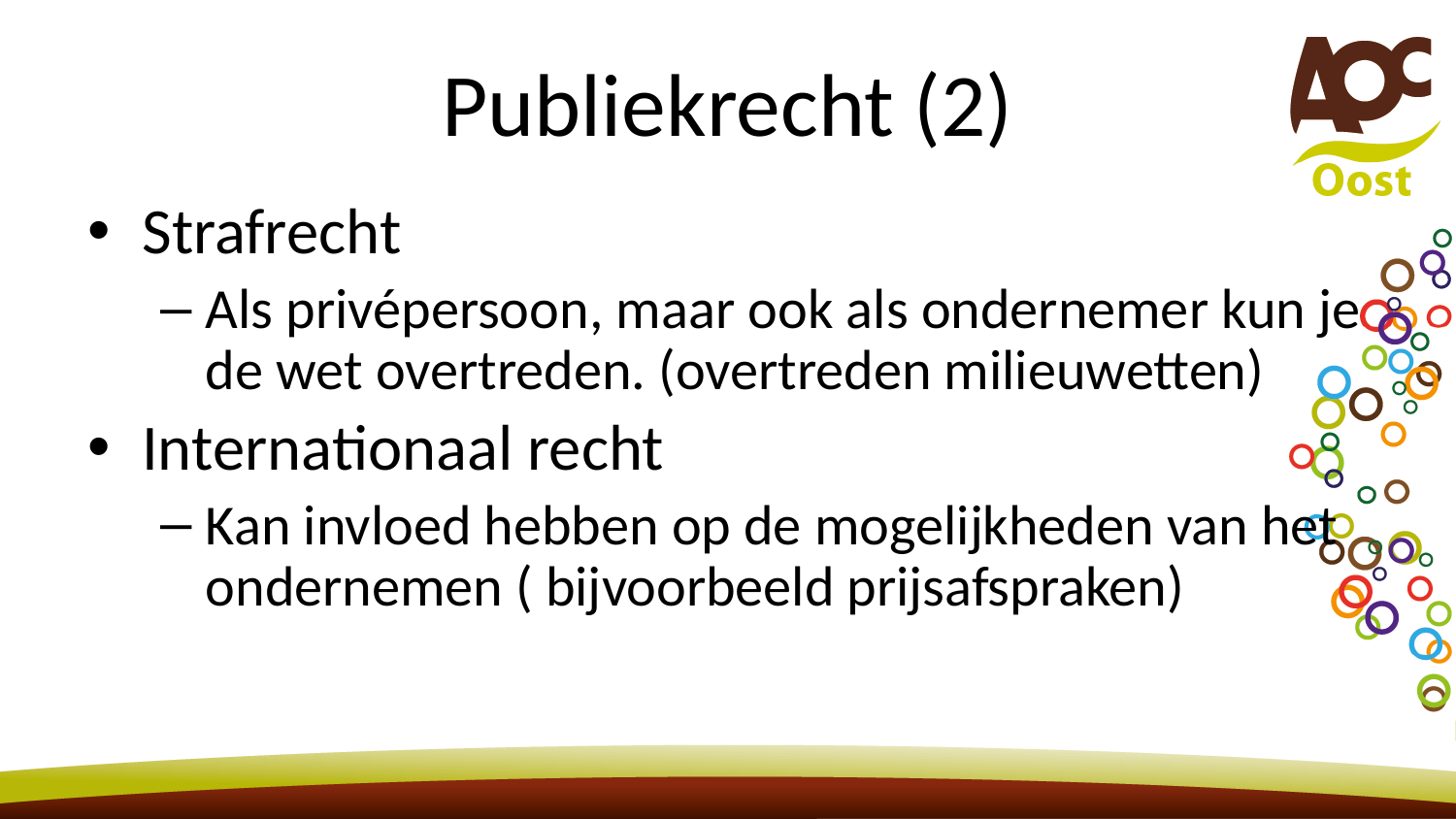

# Publiekrecht (2)
Strafrecht
Als privépersoon, maar ook als ondernemer kun je de wet overtreden. (overtreden milieuwetten)
Internationaal recht
Kan invloed hebben op de mogelijkheden van het ondernemen ( bijvoorbeeld prijsafspraken)